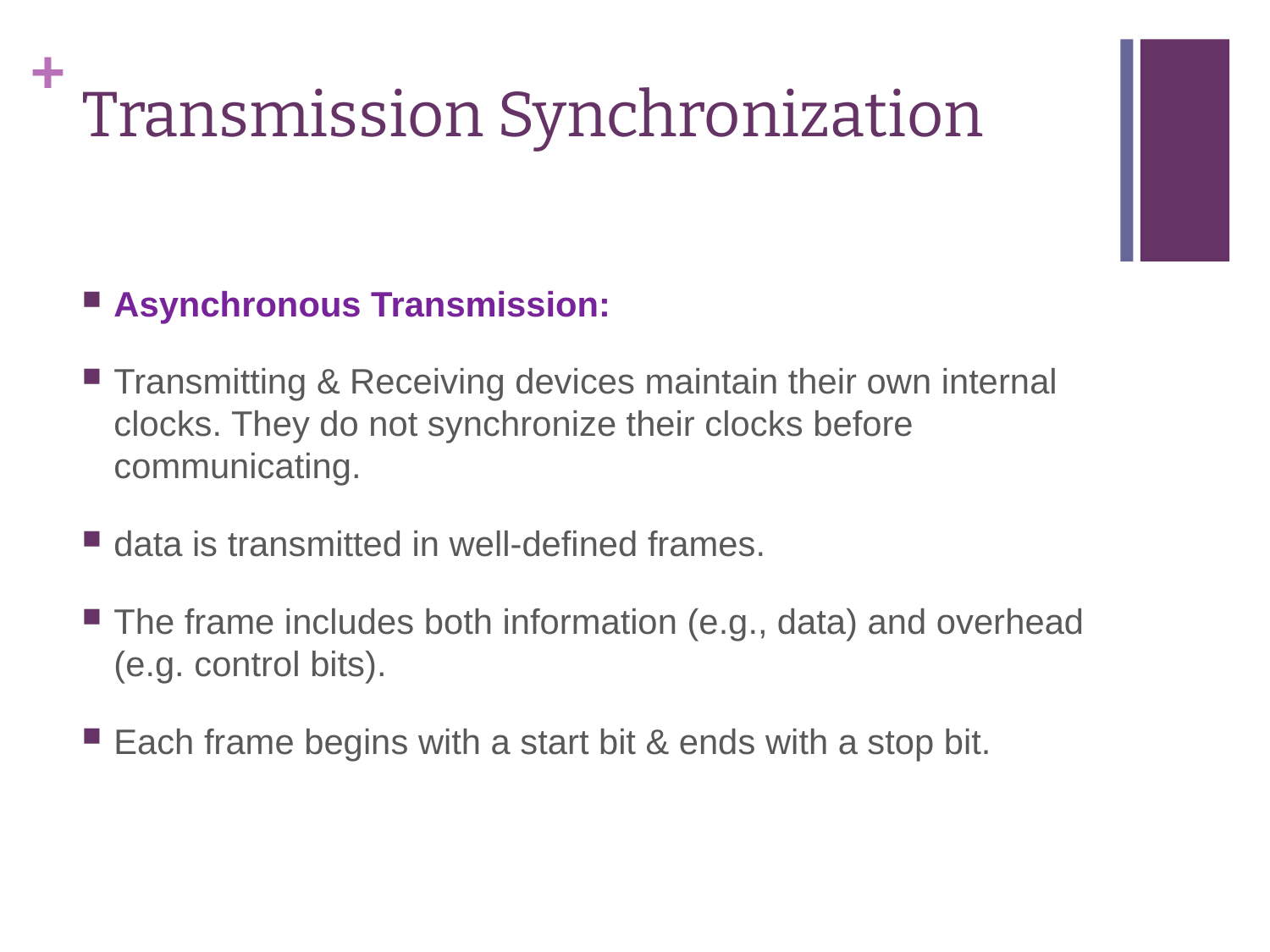

# Transmission Synchronization
Asynchronous Transmission:
Transmitting & Receiving devices maintain their own internal clocks. They do not synchronize their clocks before communicating.
data is transmitted in well-defined frames.
The frame includes both information (e.g., data) and overhead (e.g. control bits).
Each frame begins with a start bit & ends with a stop bit.